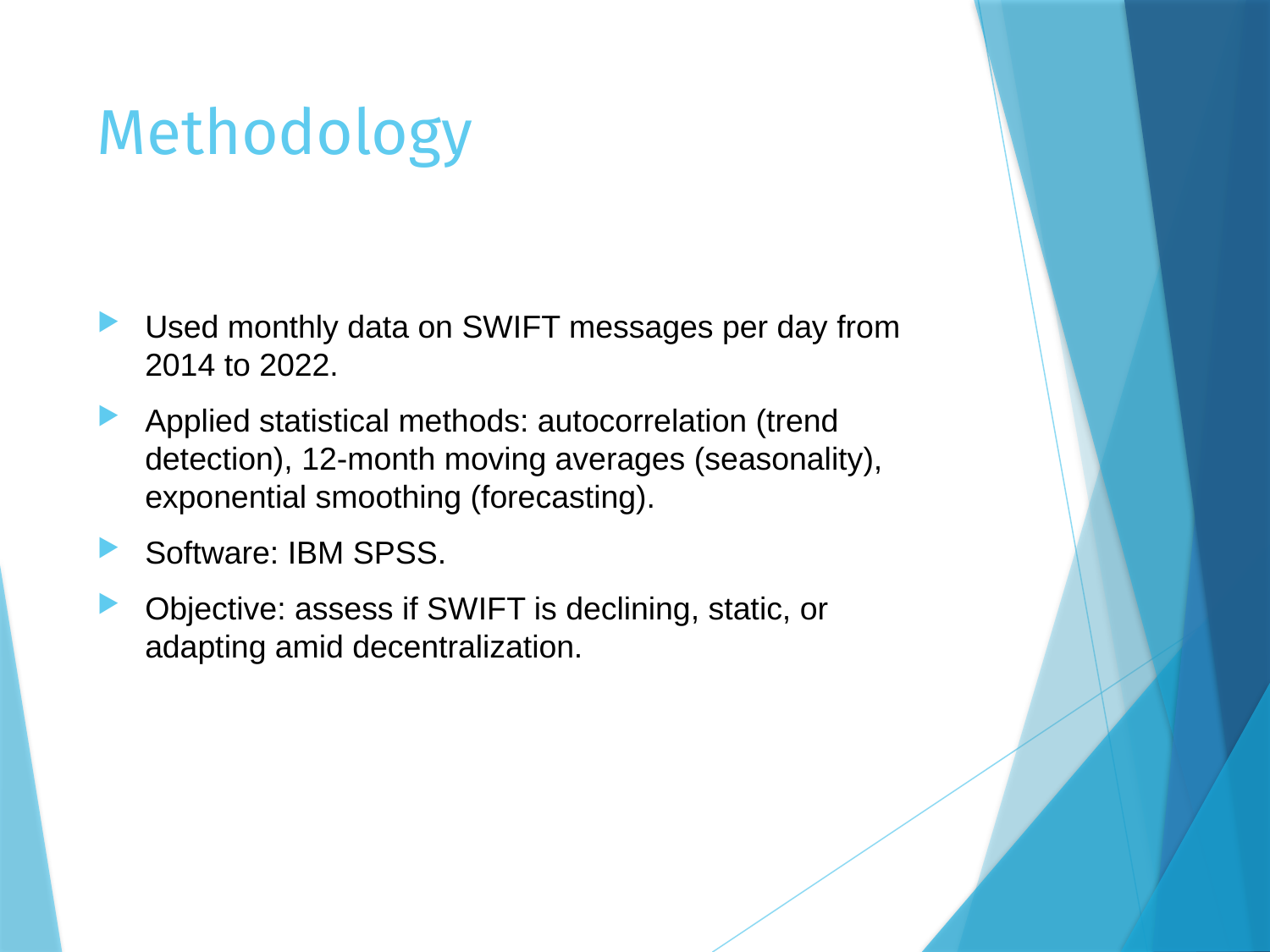

# Methodology
Used monthly data on SWIFT messages per day from 2014 to 2022.
Applied statistical methods: autocorrelation (trend detection), 12-month moving averages (seasonality), exponential smoothing (forecasting).
Software: IBM SPSS.
Objective: assess if SWIFT is declining, static, or adapting amid decentralization.